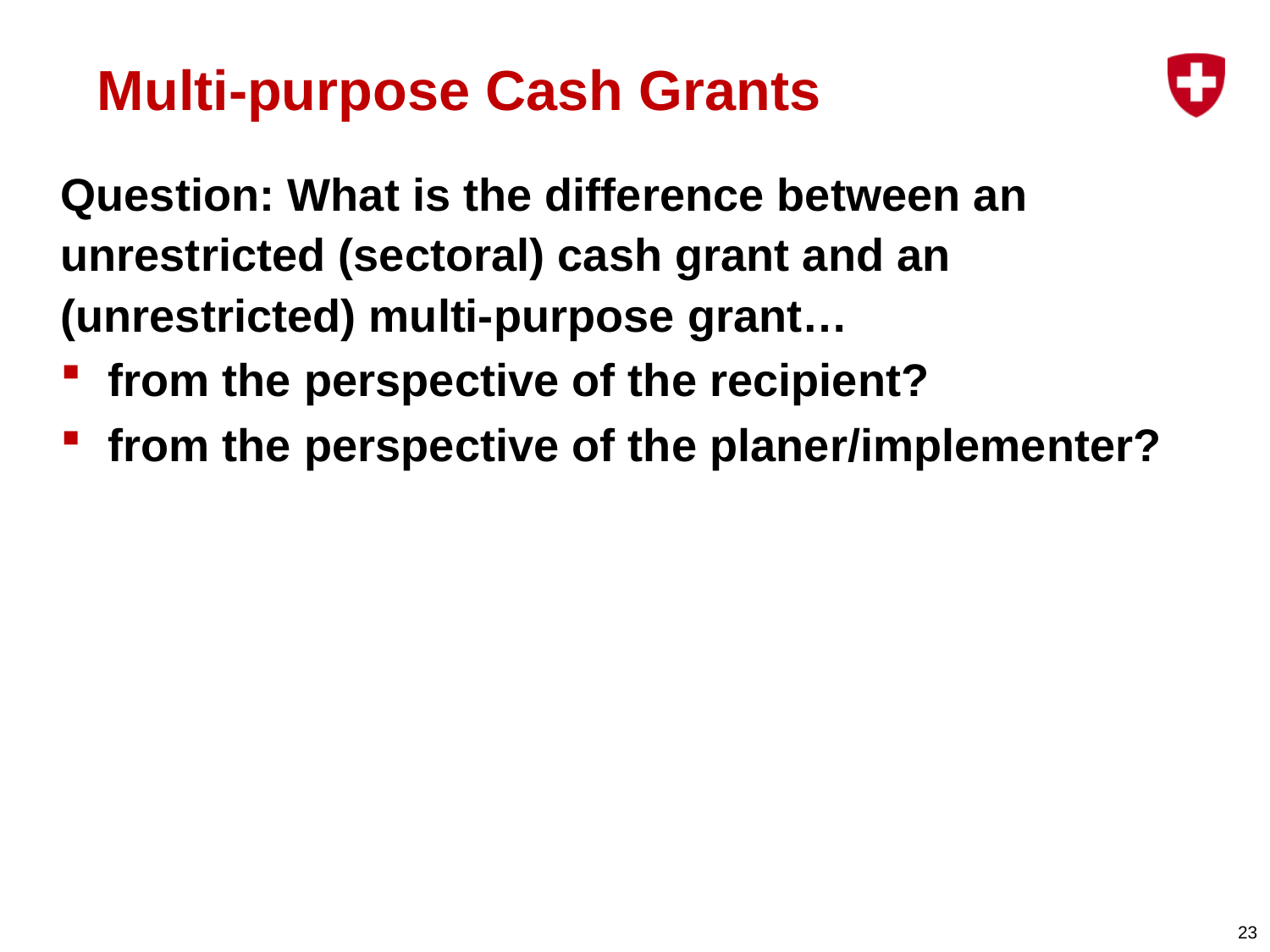

# Multi-purpose Cash Grants
Question: What is the difference between an unrestricted (sectoral) cash grant and an (unrestricted) multi-purpose grant…
from the perspective of the recipient?
from the perspective of the planer/implementer?

23